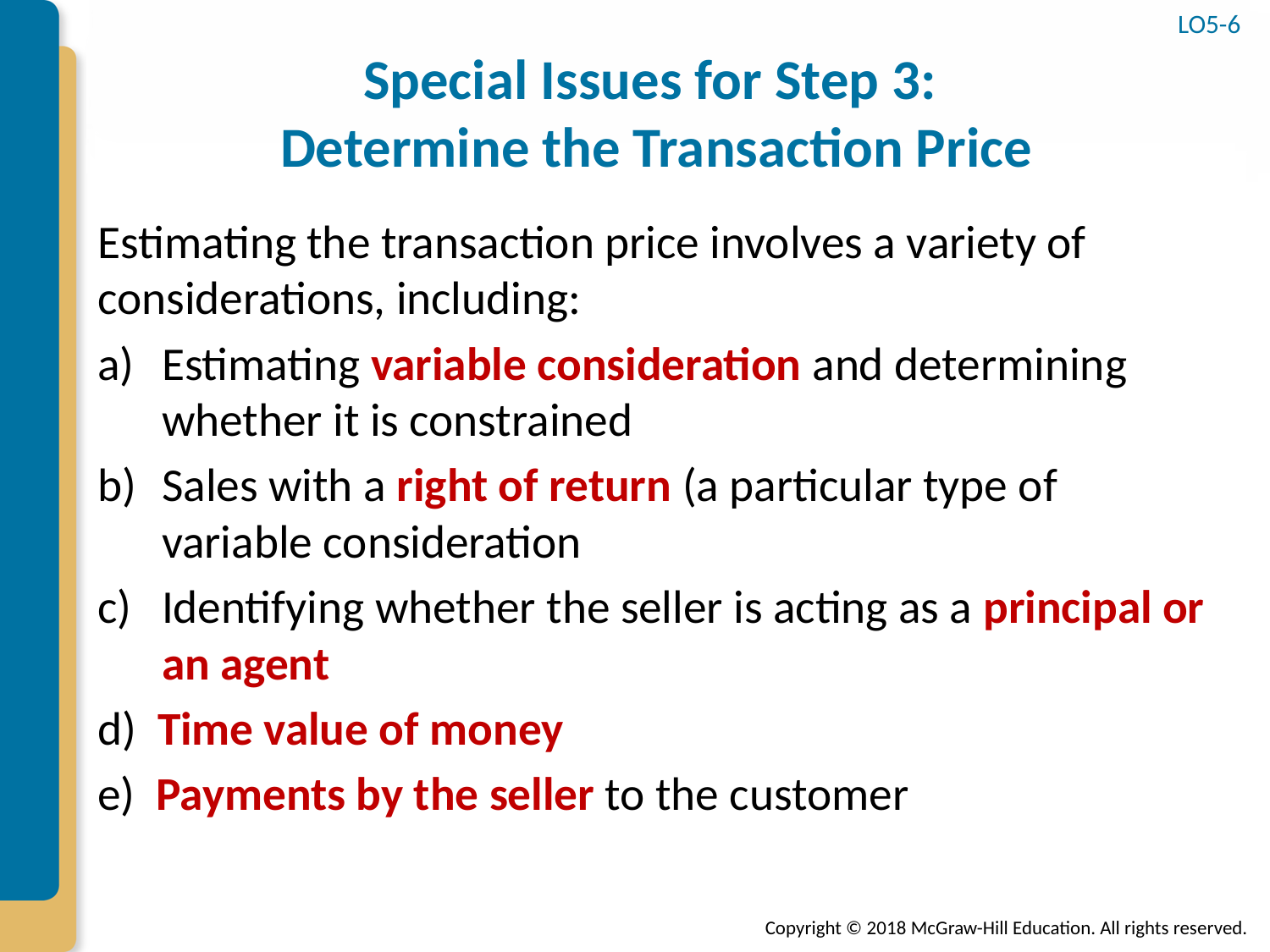

LO5-6
# Special Issues for Step 3: Determine the Transaction Price
Estimating the transaction price involves a variety of considerations, including:
Estimating variable consideration and determining whether it is constrained
Sales with a right of return (a particular type of variable consideration
Identifying whether the seller is acting as a principal or an agent
d)  Time value of money
e)  Payments by the seller to the customer